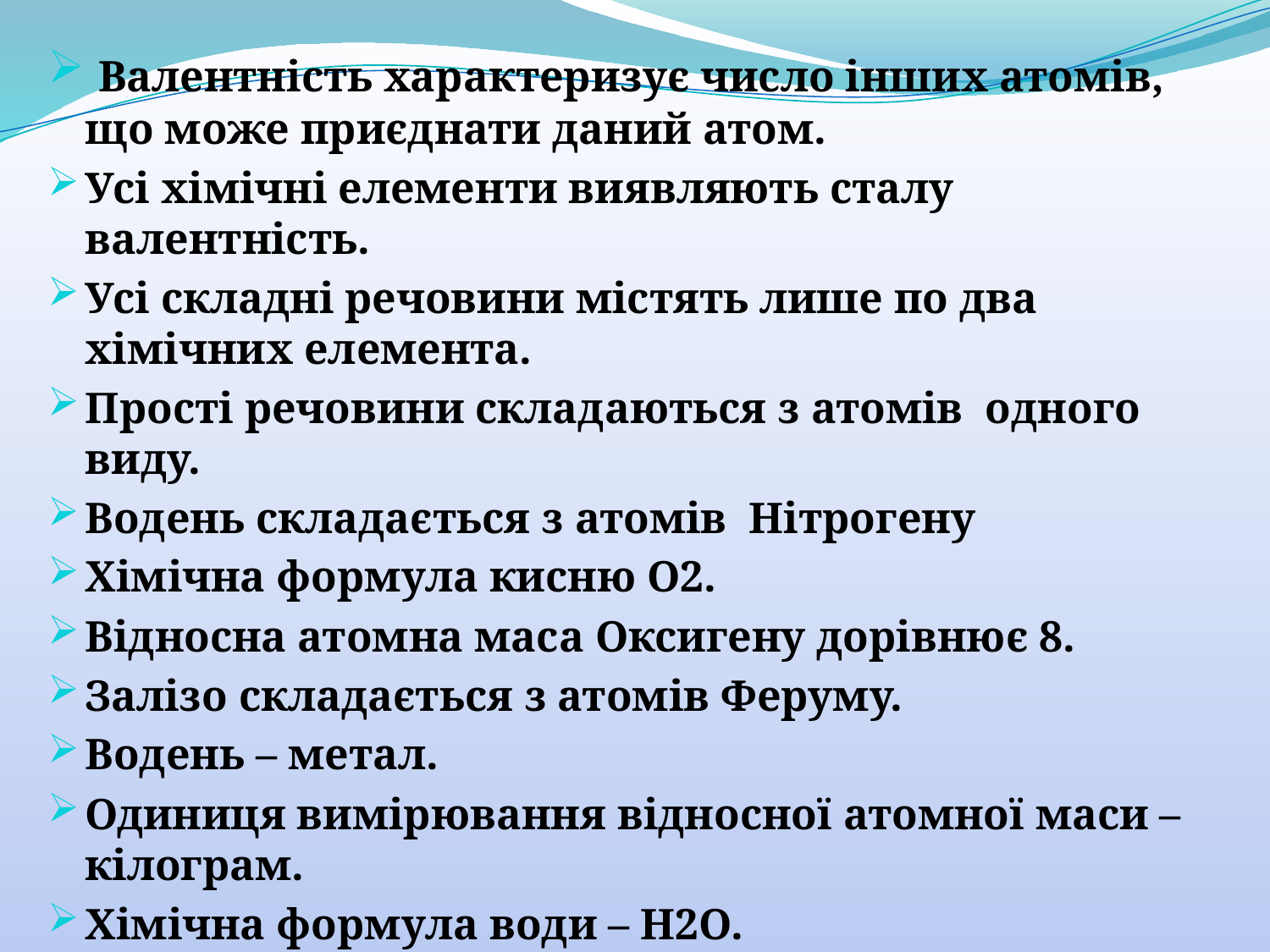

Валентність характеризує число інших атомів, що може приєднати даний атом.
Усі хімічні елементи виявляють сталу валентність.
Усі складні речовини містять лише по два хімічних елемента.
Прості речовини складаються з атомів  одного виду.
Водень складається з атомів  Нітрогену
Хімічна формула кисню О2.
Відносна атомна маса Оксигену дорівнює 8.
Залізо складається з атомів Феруму.
Водень – метал.
Одиниця вимірювання відносної атомної маси – кілограм.
Хімічна формула води – Н2О.
Атом – це хімічно неподільна частинка.